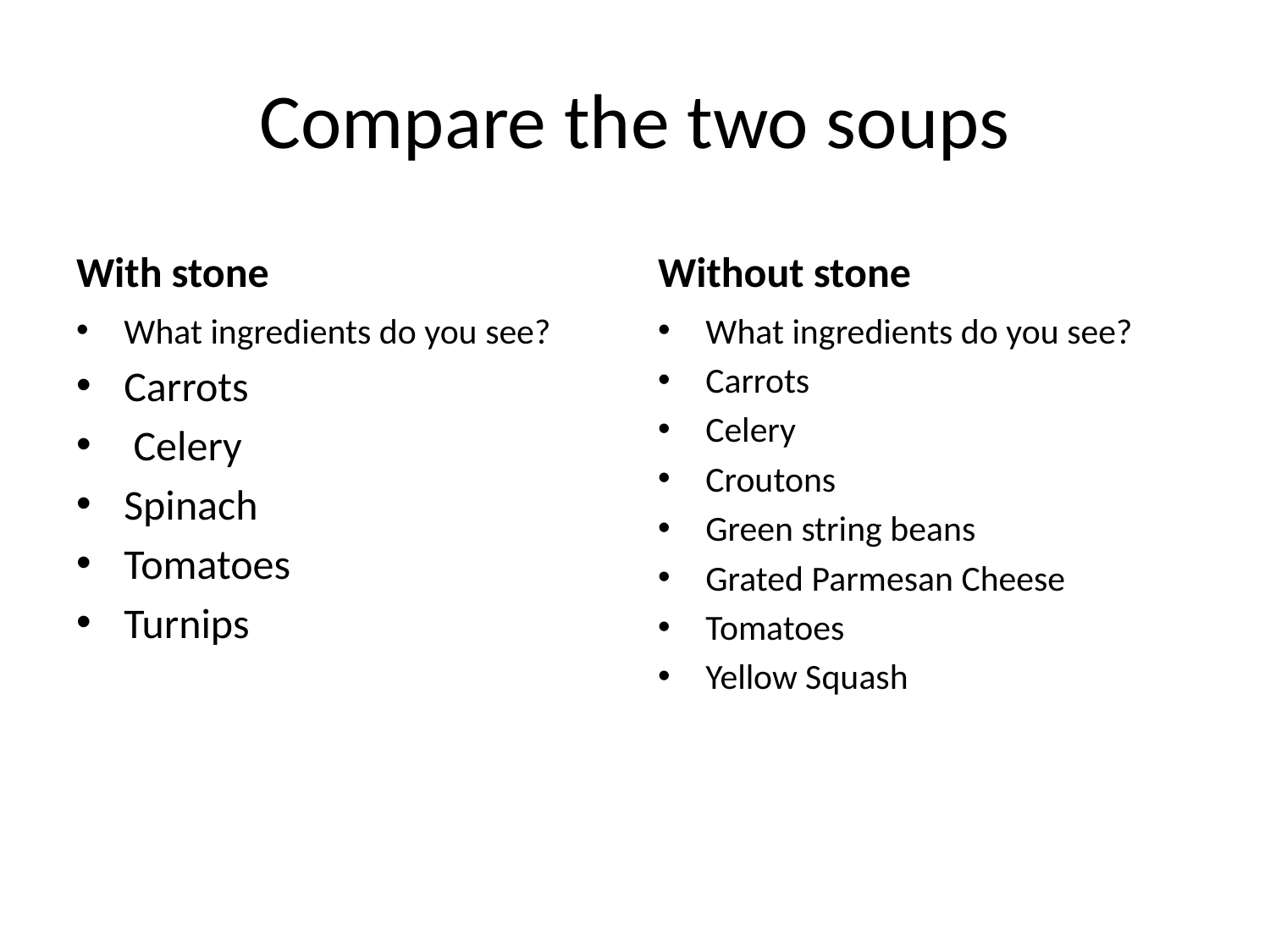

# Compare the two soups
With stone
Without stone
What ingredients do you see?
Carrots
 Celery
Spinach
Tomatoes
Turnips

What ingredients do you see?
Carrots
Celery
Croutons
Green string beans
Grated Parmesan Cheese
Tomatoes
Yellow Squash